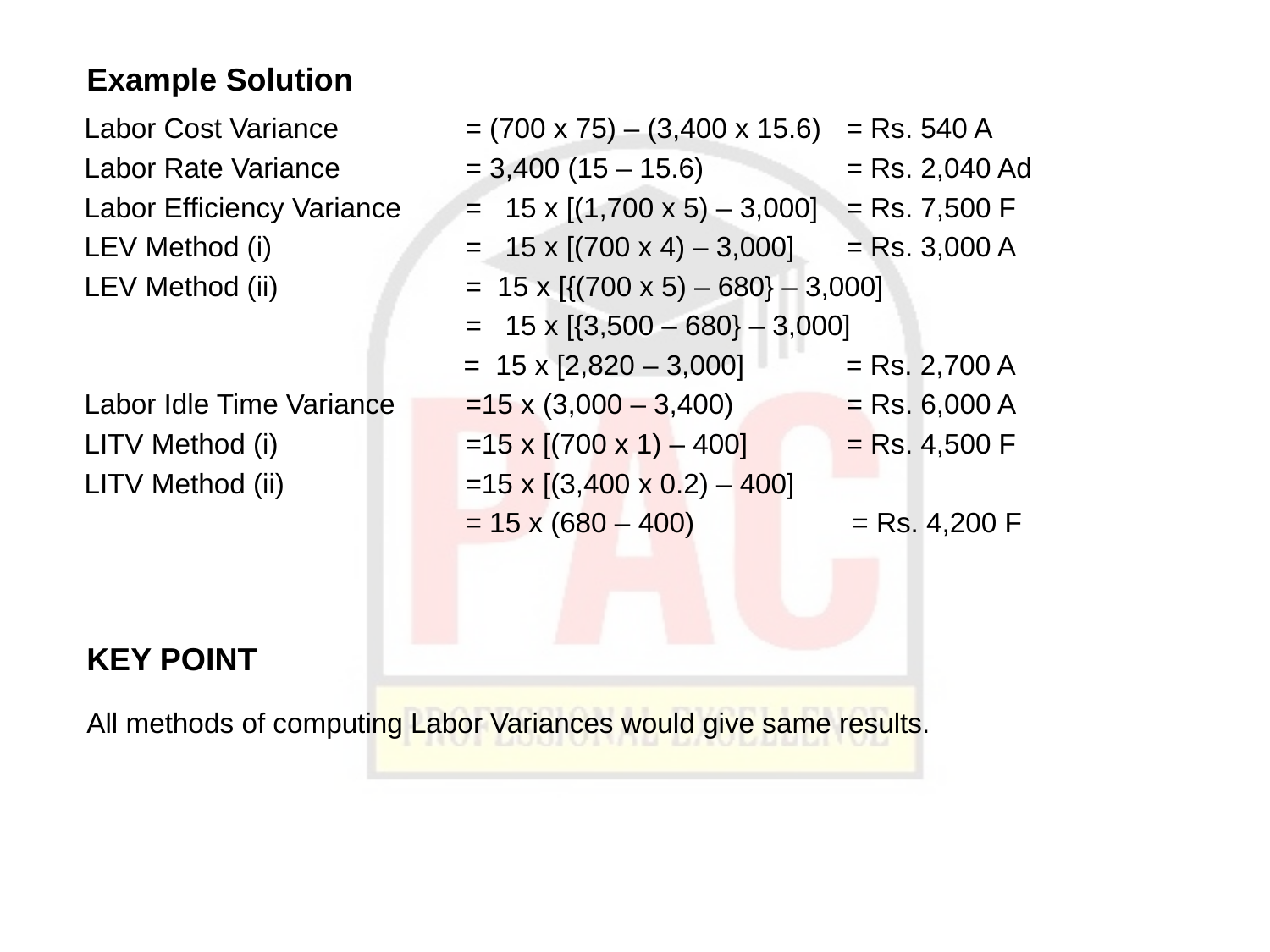

Example Solution
Labor Cost Variance	= (700 x 75) – (3,400 x 15.6)	= Rs. 540 A
Labor Rate Variance	= 3,400 (15 – 15.6)		= Rs. 2,040 Ad
Labor Efficiency Variance 	=   15 x [(1,700 x 5) – 3,000] 	= Rs. 7,500 F
LEV Method (i)		=   15 x [(700 x 4) – 3,000] 	= Rs. 3,000 A
LEV Method (ii)		=  15 x [{(700 x 5) – 680} – 3,000]
			=   15 x [{3,500 – 680} – 3,000]
		                =  15 x [2,820 – 3,000]             = Rs. 2,700 A
Labor Idle Time Variance	=15 x (3,000 – 3,400) 	= Rs. 6,000 A
LITV Method (i)		=15 x [(700 x 1) – 400] 	= Rs. 4,500 F
LITV Method (ii)		=15 x [(3,400 x 0.2) – 400]
			= 15 x (680 – 400)	                 = Rs. 4,200 F
KEY POINT
All methods of computing Labor Variances would give same results.